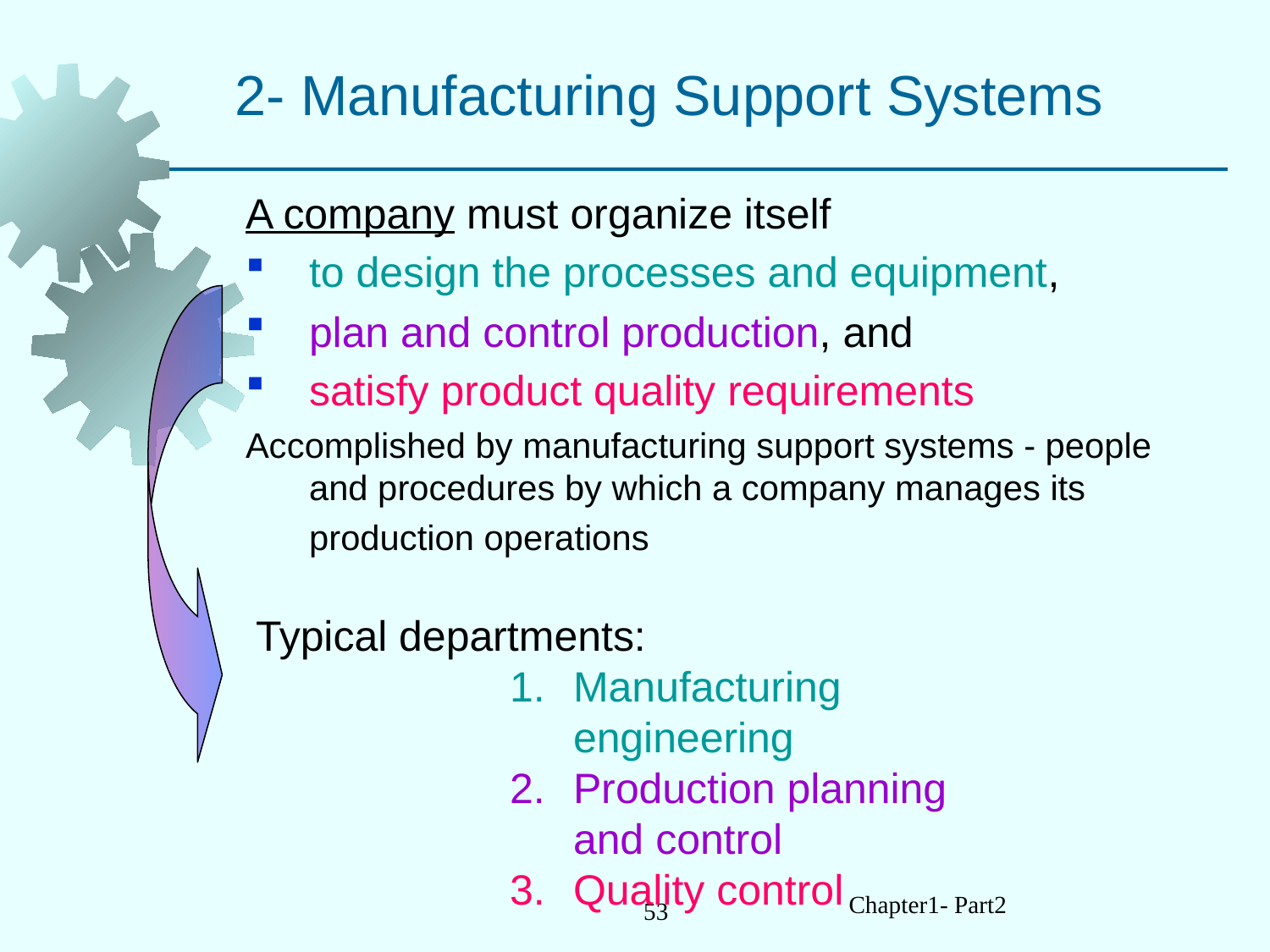

# 2- Manufacturing Support Systems
A company must organize itself
to design the processes and equipment,
plan and control production, and
satisfy product quality requirements
Accomplished by manufacturing support systems ‑ people and procedures by which a company manages its production operations

Typical departments:
Manufacturing engineering
Production planning and control
Quality control
Chapter1- Part2
53